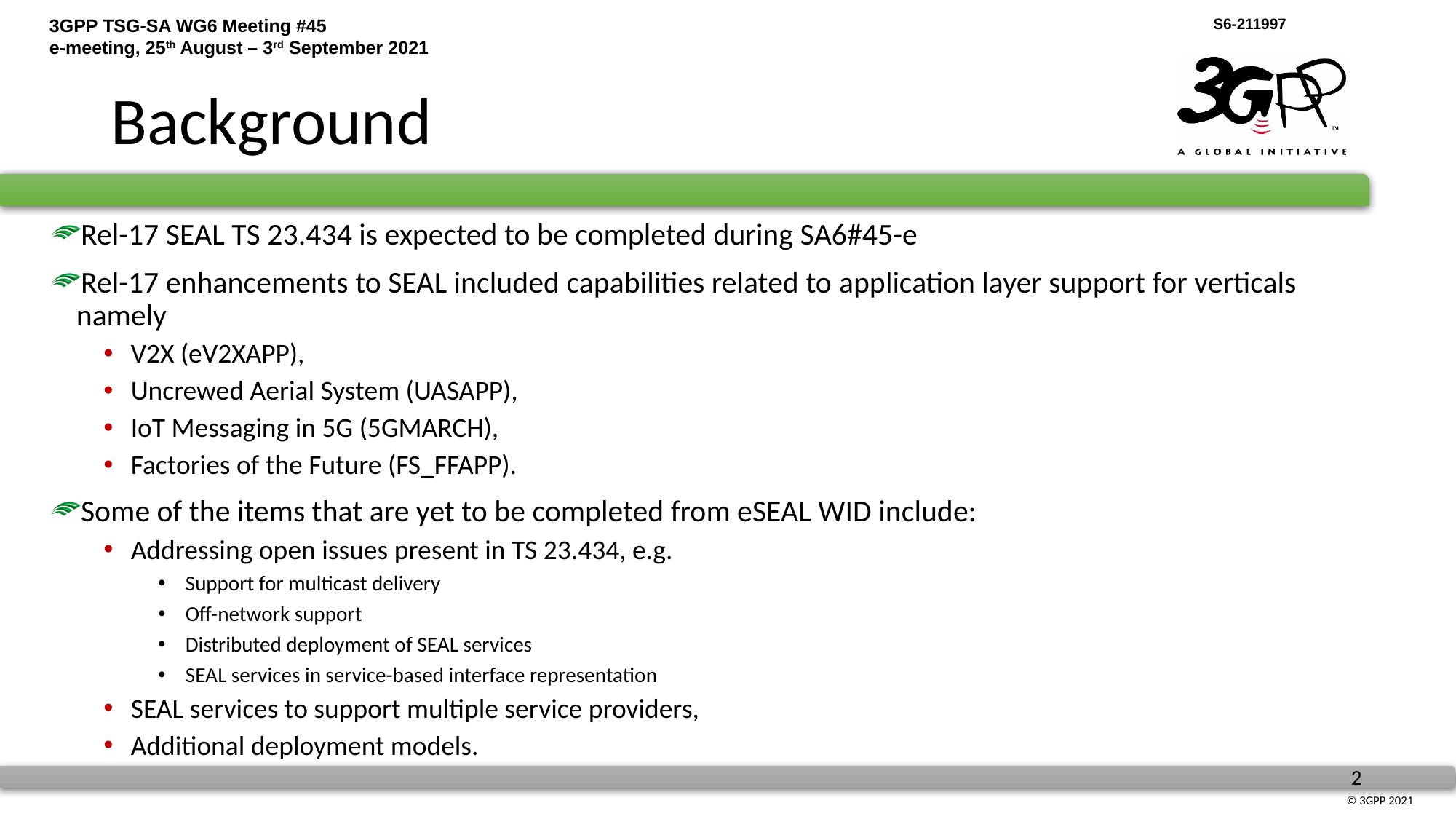

# Background
Rel-17 SEAL TS 23.434 is expected to be completed during SA6#45-e
Rel-17 enhancements to SEAL included capabilities related to application layer support for verticals namely
V2X (eV2XAPP),
Uncrewed Aerial System (UASAPP),
IoT Messaging in 5G (5GMARCH),
Factories of the Future (FS_FFAPP).
Some of the items that are yet to be completed from eSEAL WID include:
Addressing open issues present in TS 23.434, e.g.
Support for multicast delivery
Off-network support
Distributed deployment of SEAL services
SEAL services in service-based interface representation
SEAL services to support multiple service providers,
Additional deployment models.